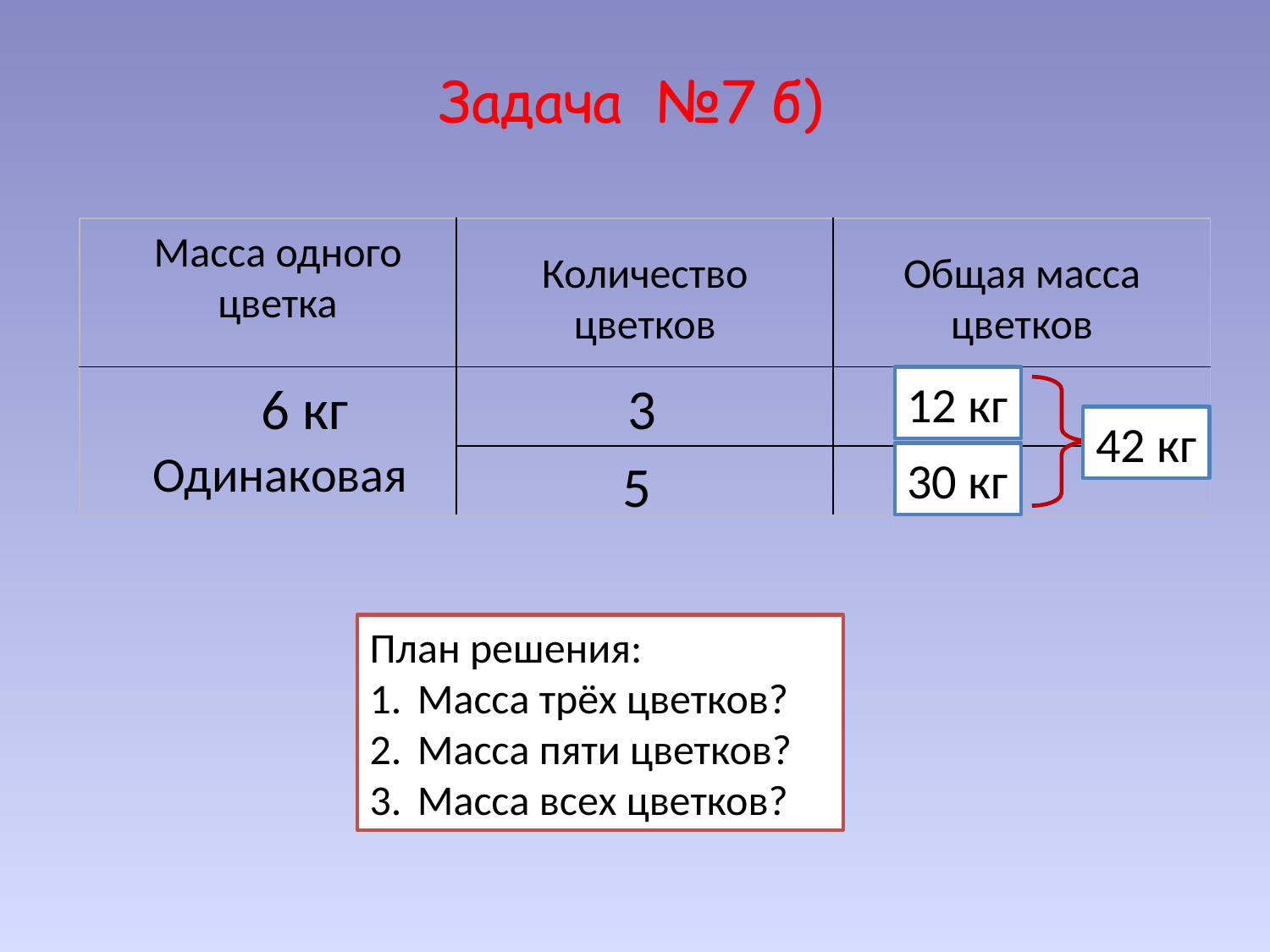

Задача  №7 б)
|  |  |  |
| --- | --- | --- |
|  |  |  |
|  |  |  |
Масса одного цветка
Количество цветков
Общая масса цветков
6 кг
3
12 кг
?

?
42 кг
?
Одинаковая
30 кг
5
План решения:
Масса трёх цветков?
Масса пяти цветков?
Масса всех цветков?